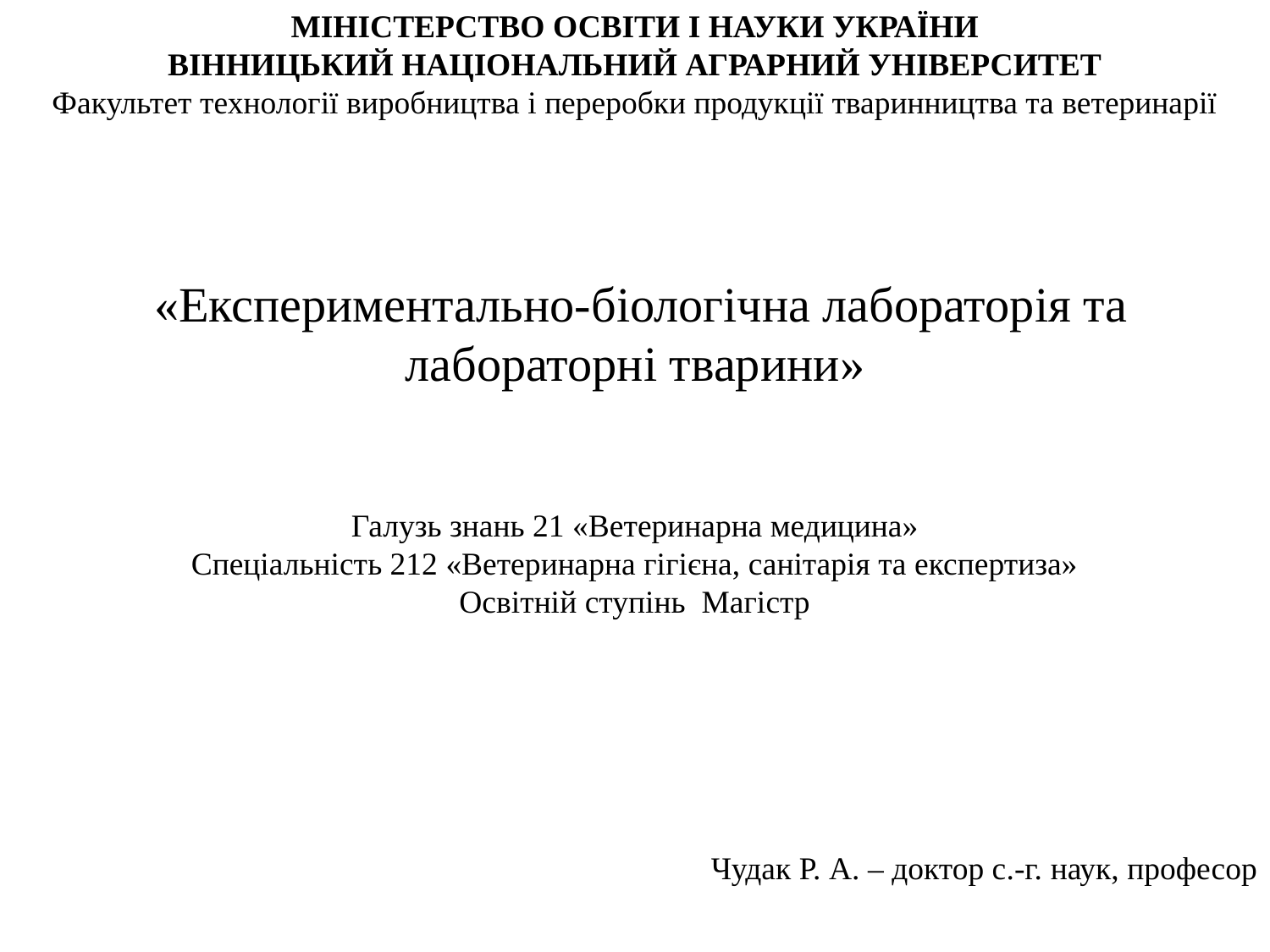

МІНІСТЕРСТВО ОСВІТИ І НАУКИ УКРАЇНИ
ВІННИЦЬКИЙ НАЦІОНАЛЬНИЙ АГРАРНИЙ УНІВЕРСИТЕТ
Факультет технології виробництва і переробки продукції тваринництва та ветеринарії

 «Експериментально-біологічна лабораторія та лабораторні тварини»

Галузь знань 21 «Ветеринарна медицина»
Спеціальність 212 «Ветеринарна гігієна, санітарія та експертиза»
Освітній ступінь  Магістр

Чудак Р. А. – доктор с.-г. наук, професор